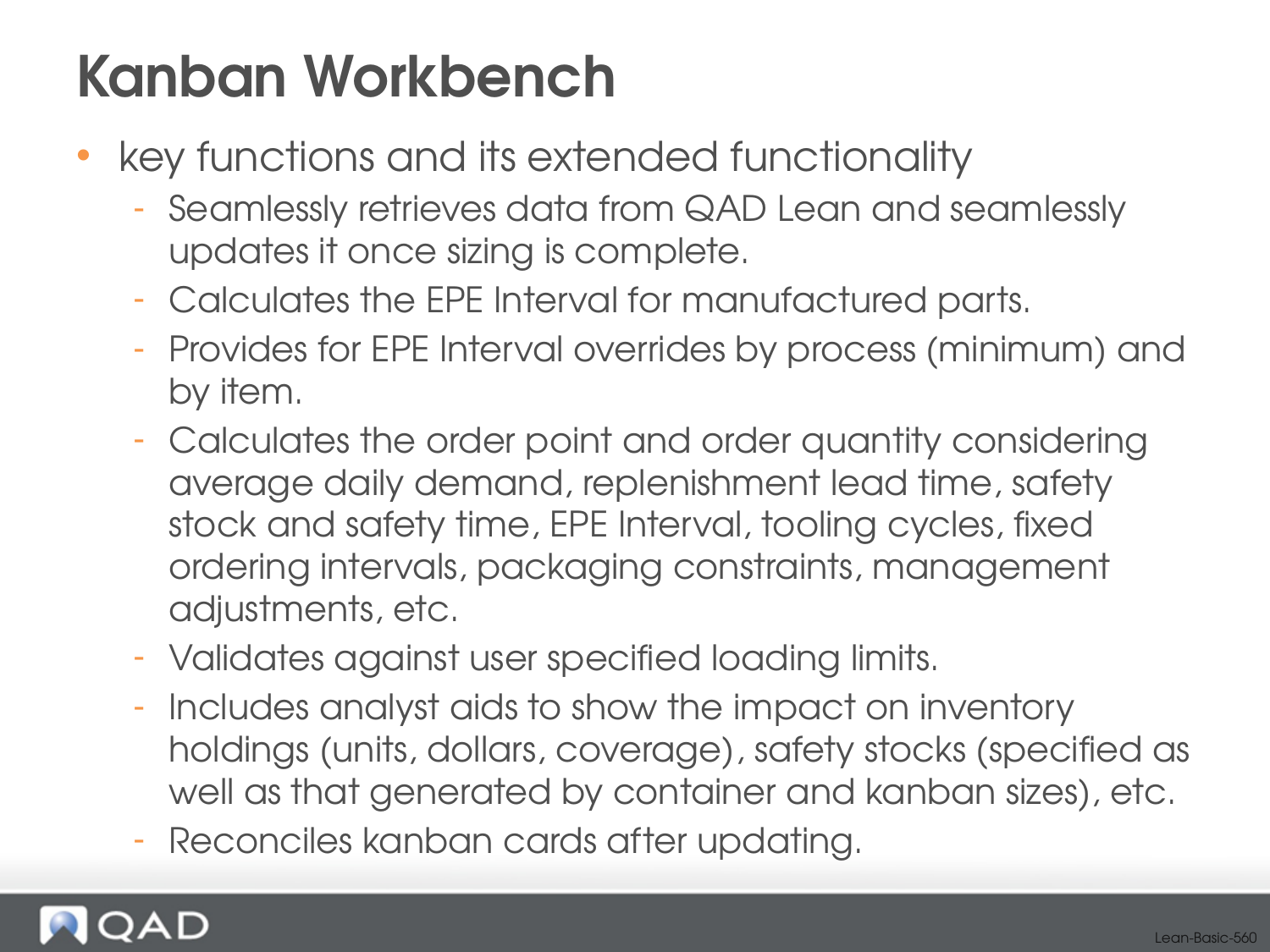

# Kanban Workbench
key functions and its extended functionality
Seamlessly retrieves data from QAD Lean and seamlessly updates it once sizing is complete.
Calculates the EPE Interval for manufactured parts.
Provides for EPE Interval overrides by process (minimum) and by item.
Calculates the order point and order quantity considering average daily demand, replenishment lead time, safety stock and safety time, EPE Interval, tooling cycles, fixed ordering intervals, packaging constraints, management adjustments, etc.
Validates against user specified loading limits.
Includes analyst aids to show the impact on inventory holdings (units, dollars, coverage), safety stocks (specified as well as that generated by container and kanban sizes), etc.
Reconciles kanban cards after updating.
Lean-Basic-560